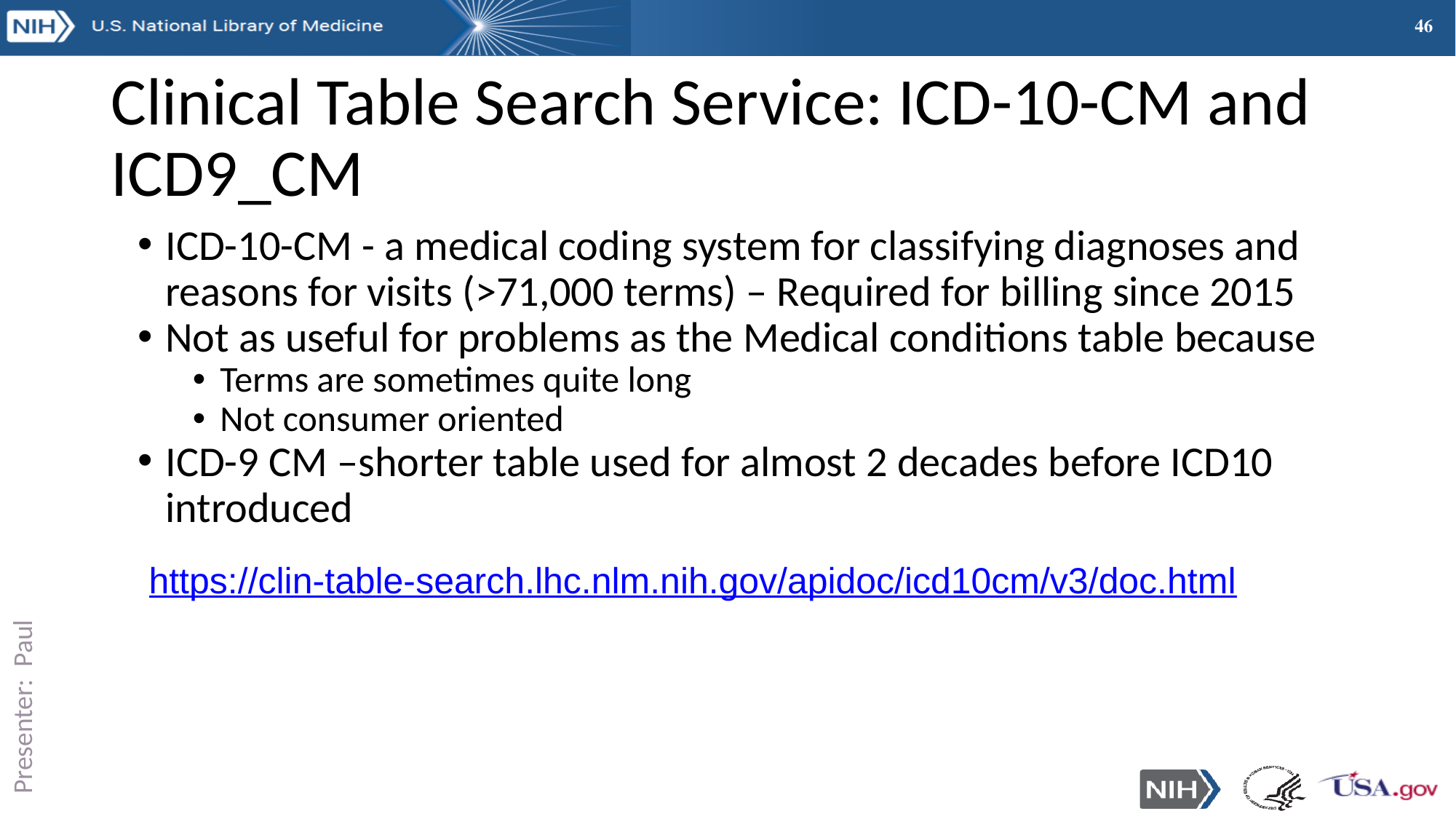

# Clinical Table Search Service: ICD-10-CM and ICD9_CM
ICD-10-CM - a medical coding system for classifying diagnoses and reasons for visits (>71,000 terms) – Required for billing since 2015
Not as useful for problems as the Medical conditions table because
Terms are sometimes quite long
Not consumer oriented
ICD-9 CM –shorter table used for almost 2 decades before ICD10 introduced

https://clin-table-search.lhc.nlm.nih.gov/apidoc/icd10cm/v3/doc.html
Presenter:  Paul